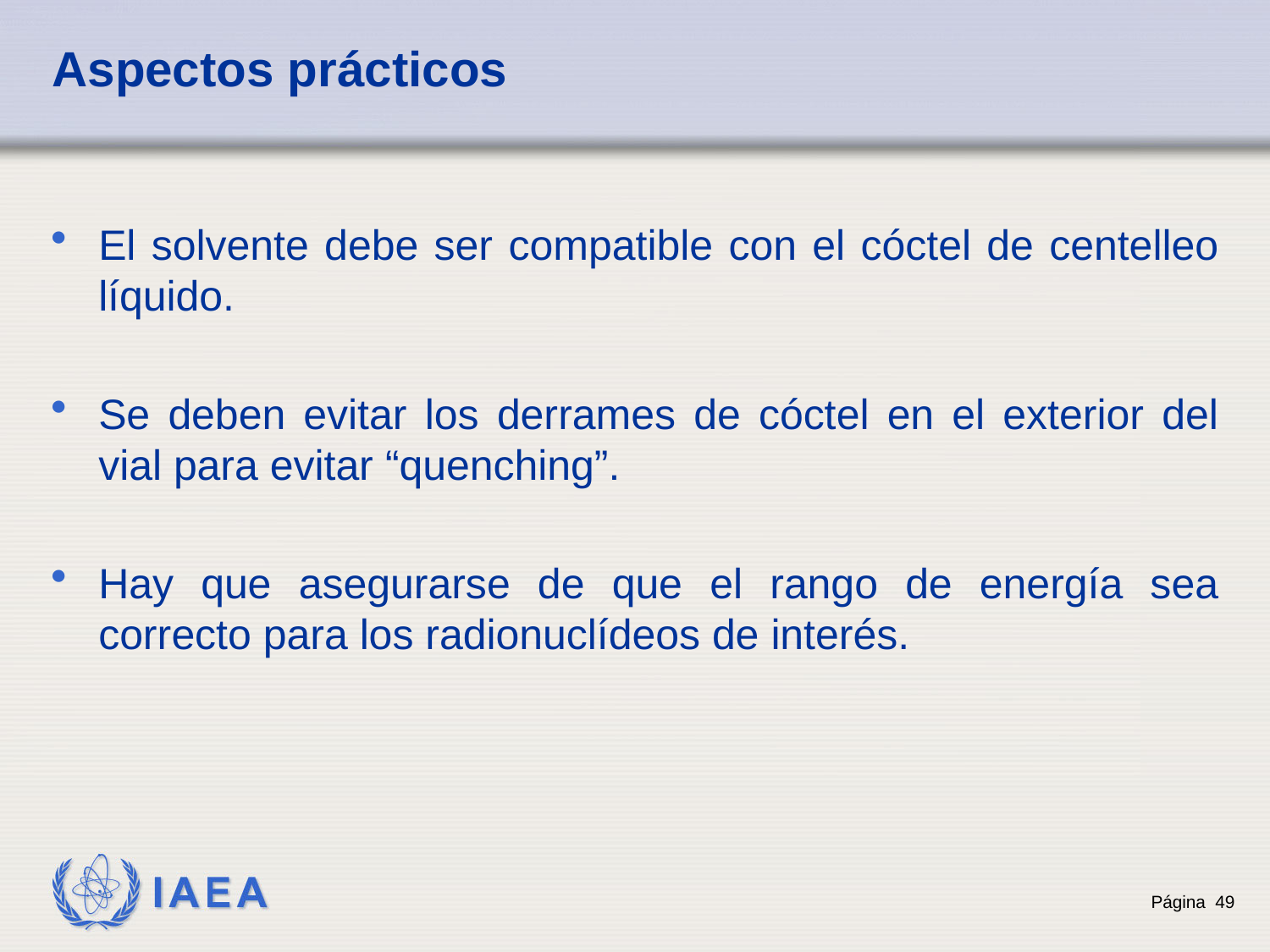

# Aspectos prácticos
El solvente debe ser compatible con el cóctel de centelleo líquido.

Se deben evitar los derrames de cóctel en el exterior del vial para evitar “quenching”.

Hay que asegurarse de que el rango de energía sea correcto para los radionuclídeos de interés.
Página  49